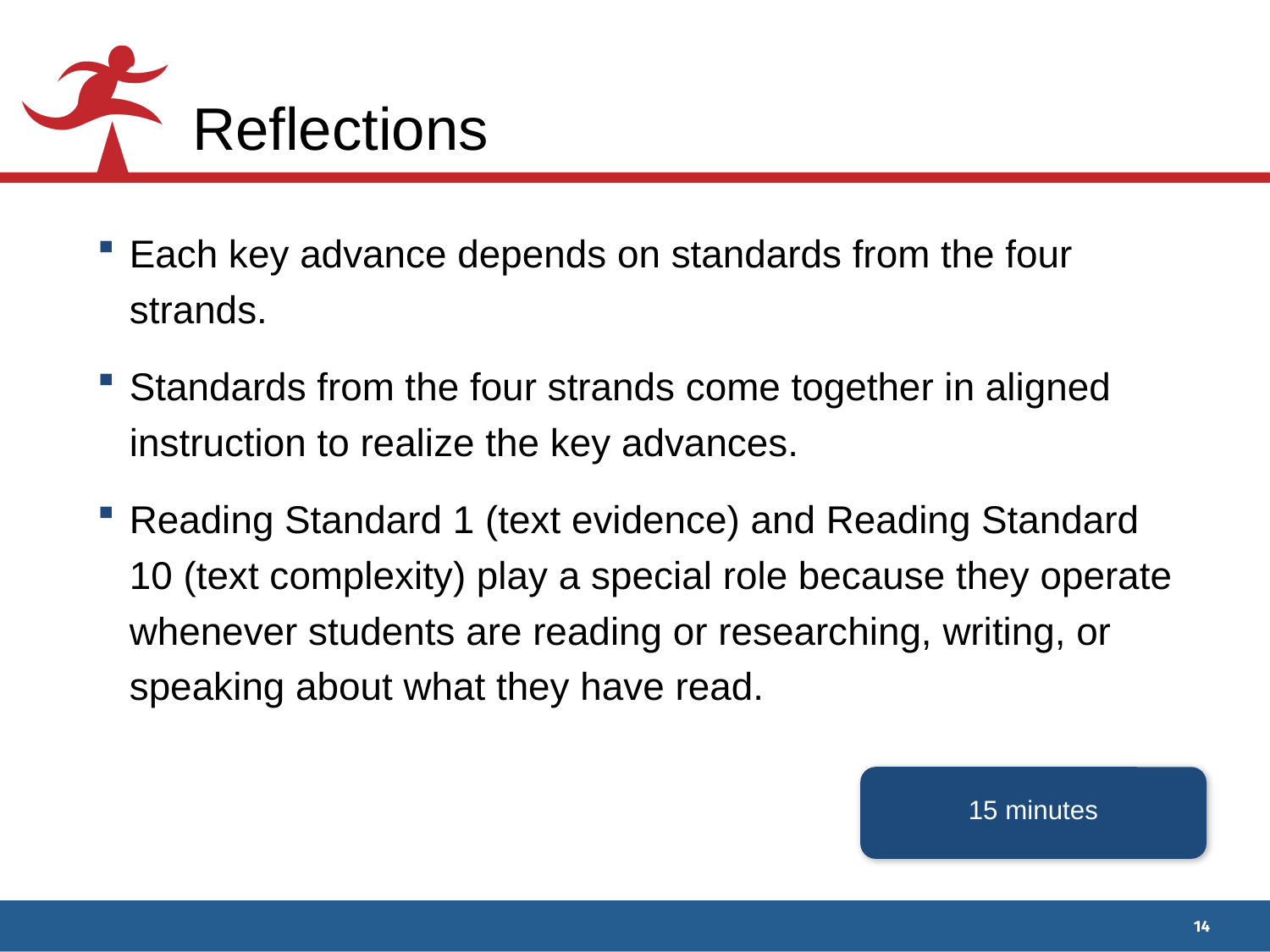

# Reflections
Each key advance depends on standards from the four strands.
Standards from the four strands come together in aligned instruction to realize the key advances.
Reading Standard 1 (text evidence) and Reading Standard 10 (text complexity) play a special role because they operate whenever students are reading or researching, writing, or speaking about what they have read.

15 minutes